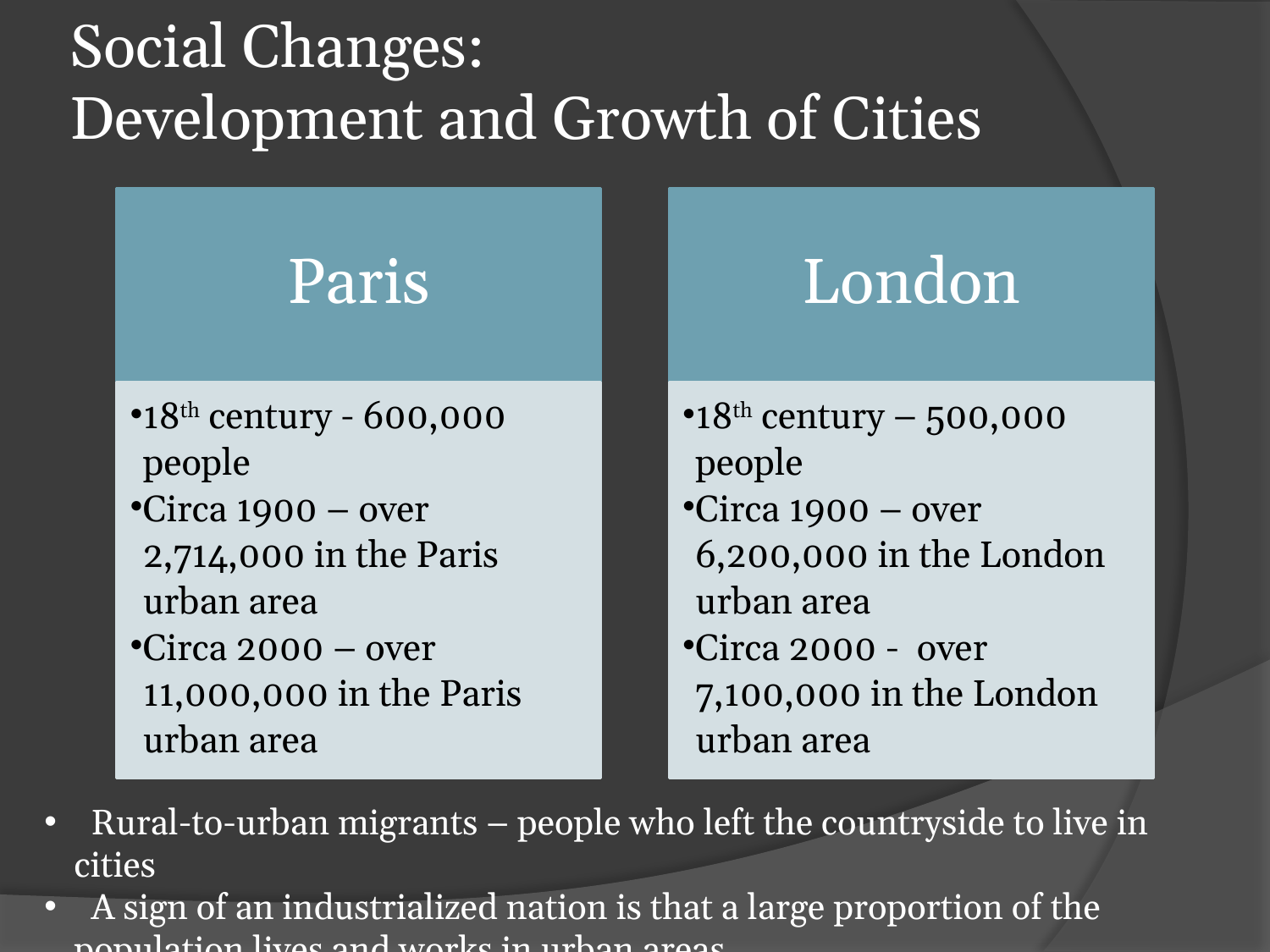

# Social Changes: Development and Growth of Cities
Paris
18th century - 600,000 people
London
18th century – 500,000 people
Circa 1900 – over 6,200,000 in the London urban area
Circa 1900 – over 2,714,000 in the Paris urban area
Circa 2000 – over 11,000,000 in the Paris urban area
Circa 2000 -  over 7,100,000 in the London urban area
  Rural-to-urban migrants – people who left the countryside to live in cities
  A sign of an industrialized nation is that a large proportion of the population lives and works in urban areas